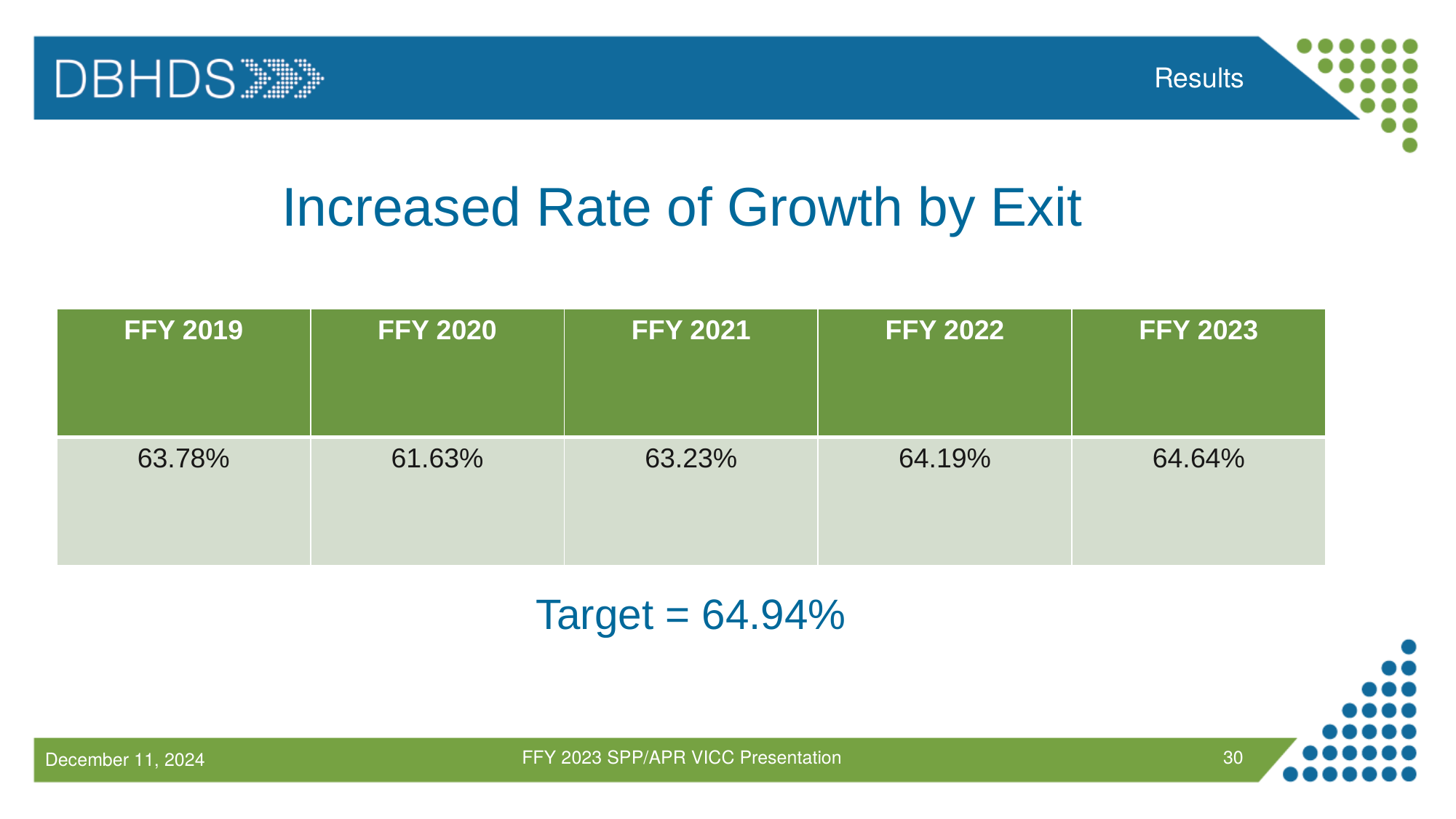

Results
# Increased Rate of Growth by Exit
| FFY 2019 | FFY 2020 | FFY 2021 | FFY 2022 | FFY 2023 |
| --- | --- | --- | --- | --- |
| 63.78% | 61.63% | 63.23% | 64.19% | 64.64% |
Target = 64.94%
FFY 2023 SPP/APR VICC Presentation
30
December 11, 2024